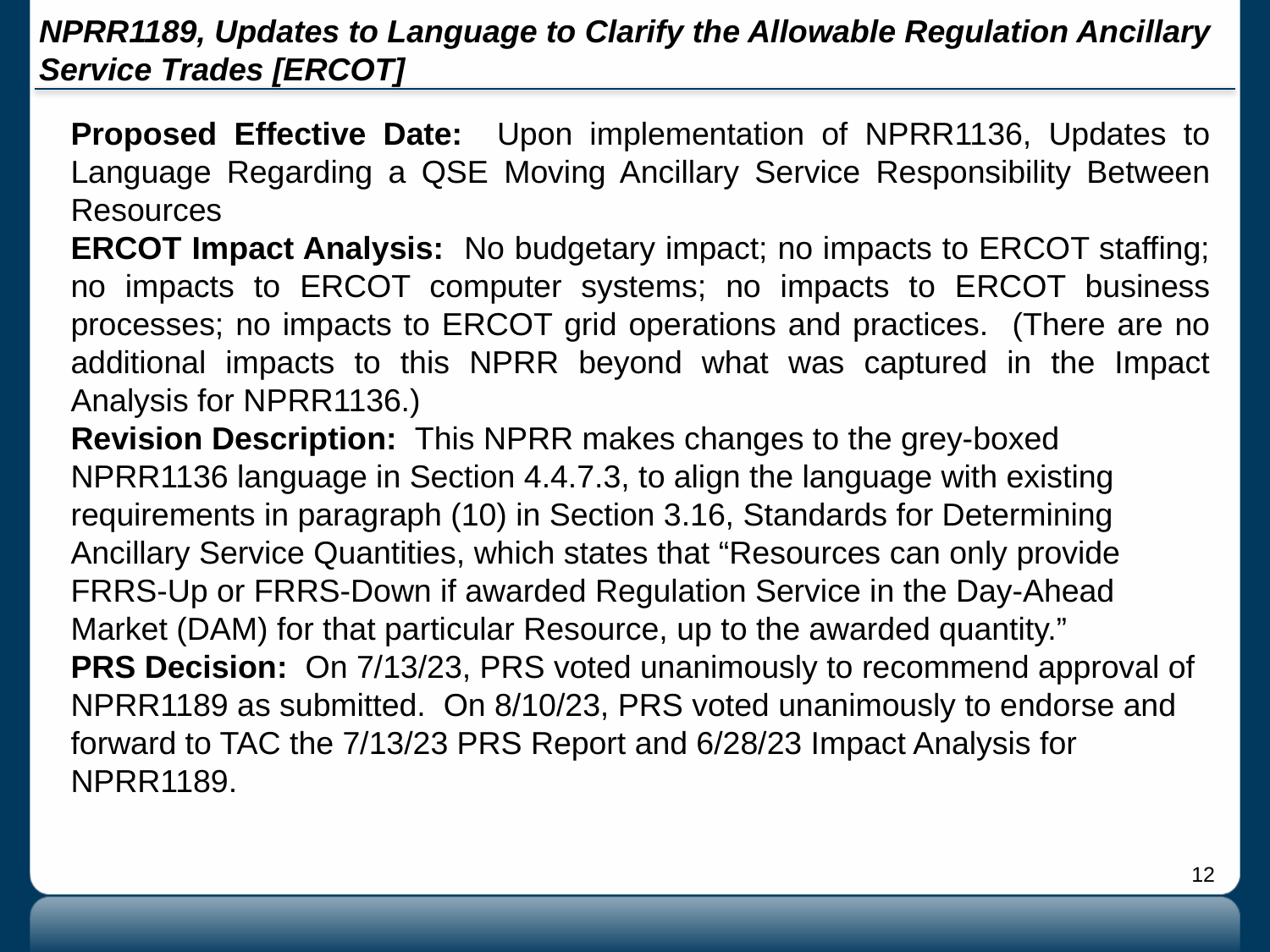

# NPRR1189, Updates to Language to Clarify the Allowable Regulation Ancillary Service Trades [ERCOT]
Proposed Effective Date:  Upon implementation of NPRR1136, Updates to Language Regarding a QSE Moving Ancillary Service Responsibility Between Resources
ERCOT Impact Analysis:  No budgetary impact; no impacts to ERCOT staffing; no impacts to ERCOT computer systems; no impacts to ERCOT business processes; no impacts to ERCOT grid operations and practices.  (There are no additional impacts to this NPRR beyond what was captured in the Impact Analysis for NPRR1136.)
Revision Description:  This NPRR makes changes to the grey-boxed NPRR1136 language in Section 4.4.7.3, to align the language with existing requirements in paragraph (10) in Section 3.16, Standards for Determining Ancillary Service Quantities, which states that “Resources can only provide FRRS-Up or FRRS-Down if awarded Regulation Service in the Day-Ahead Market (DAM) for that particular Resource, up to the awarded quantity.”
PRS Decision:  On 7/13/23, PRS voted unanimously to recommend approval of NPRR1189 as submitted.  On 8/10/23, PRS voted unanimously to endorse and forward to TAC the 7/13/23 PRS Report and 6/28/23 Impact Analysis for NPRR1189.